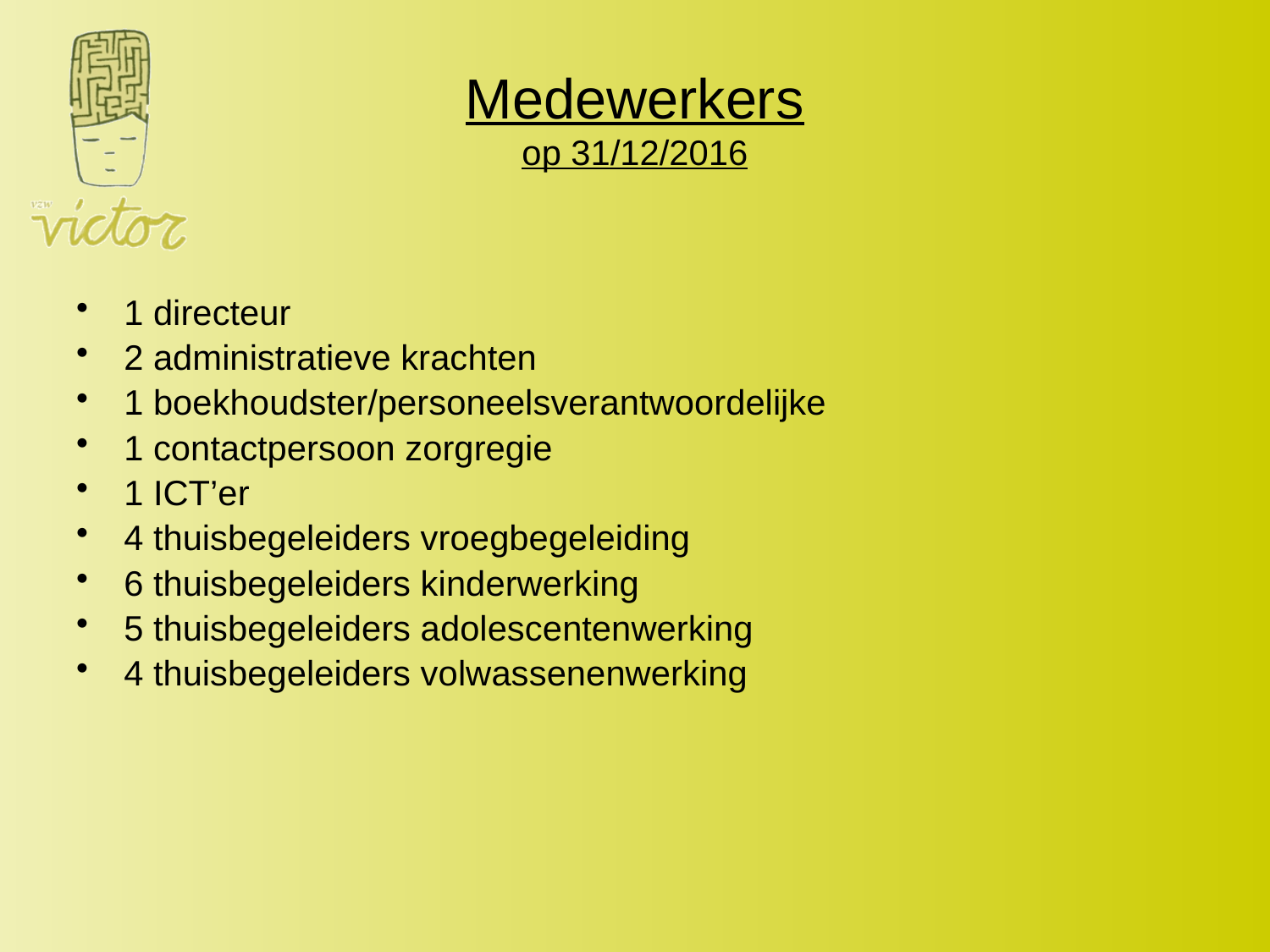

# Medewerkers op 31/12/2016

1 directeur
2 administratieve krachten
1 boekhoudster/personeelsverantwoordelijke
1 contactpersoon zorgregie
1 ICT’er
4 thuisbegeleiders vroegbegeleiding
6 thuisbegeleiders kinderwerking
5 thuisbegeleiders adolescentenwerking
4 thuisbegeleiders volwassenenwerking